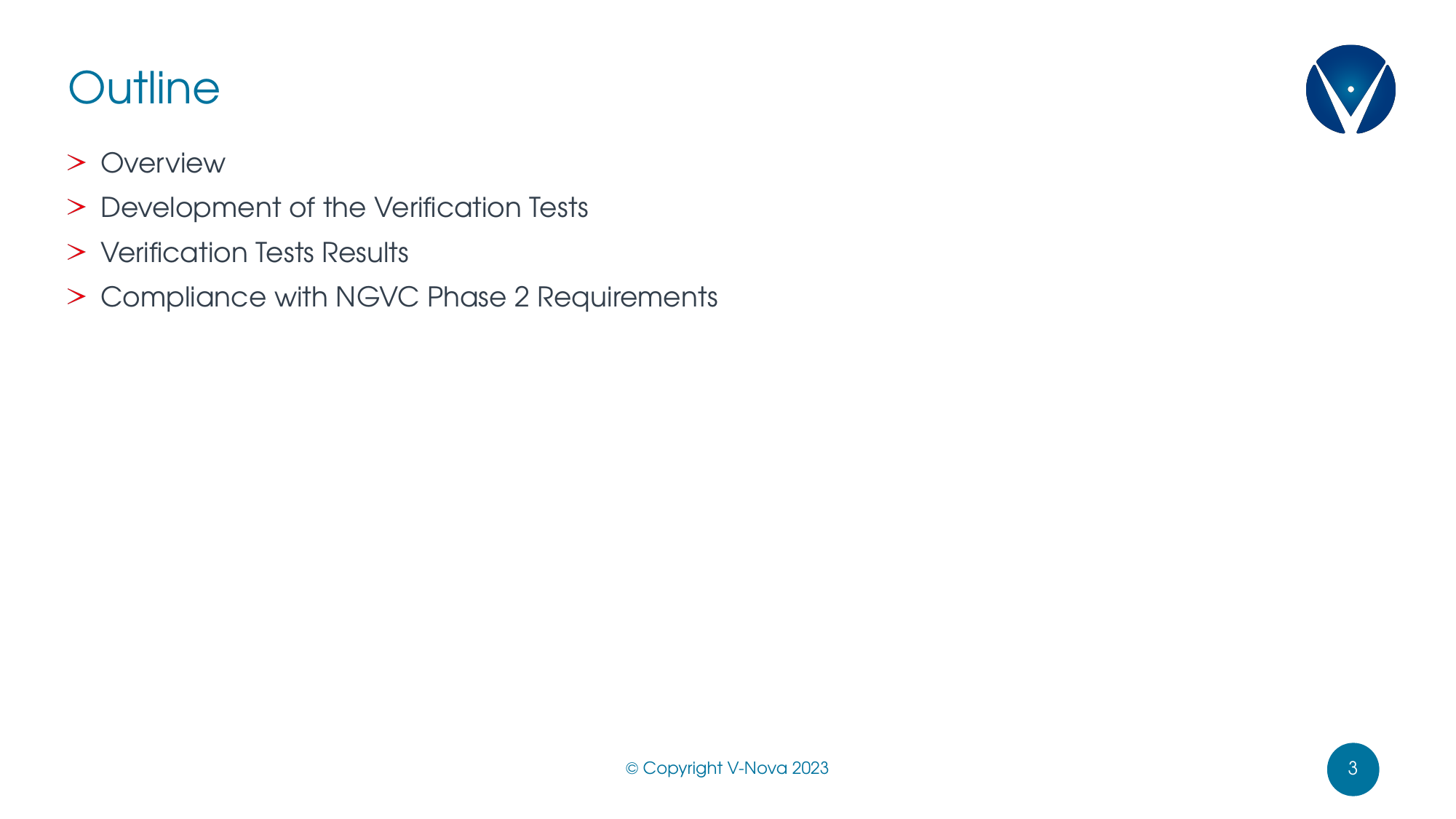

# Outline
Overview
Development of the Verification Tests
Verification Tests Results
Compliance with NGVC Phase 2 Requirements

3